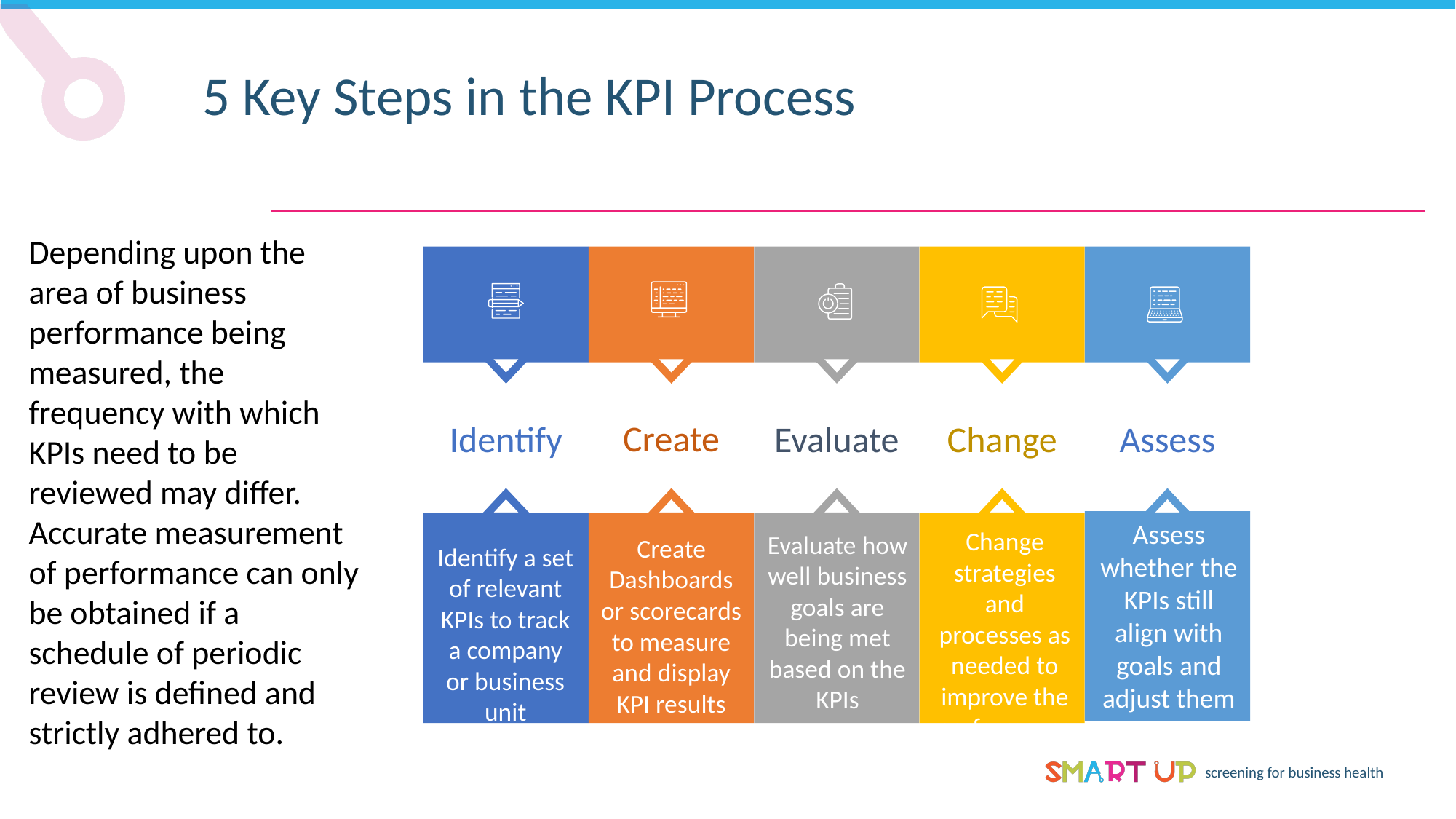

5 Key Steps in the KPI Process
Depending upon the area of business performance being measured, the frequency with which KPIs need to be reviewed may differ. Accurate measurement of performance can only be obtained if a schedule of periodic review is defined and strictly adhered to.

Create
Identify
Evaluate
Change
Assess

Assess whether the KPIs still align with goals and adjust them if needed

Change strategies and processes as needed to improve the performance
Evaluate how well business goals are being met based on the KPIs
Create Dashboards or scorecards to measure and display KPI results
Identify a set of relevant KPIs to track a company or business unit